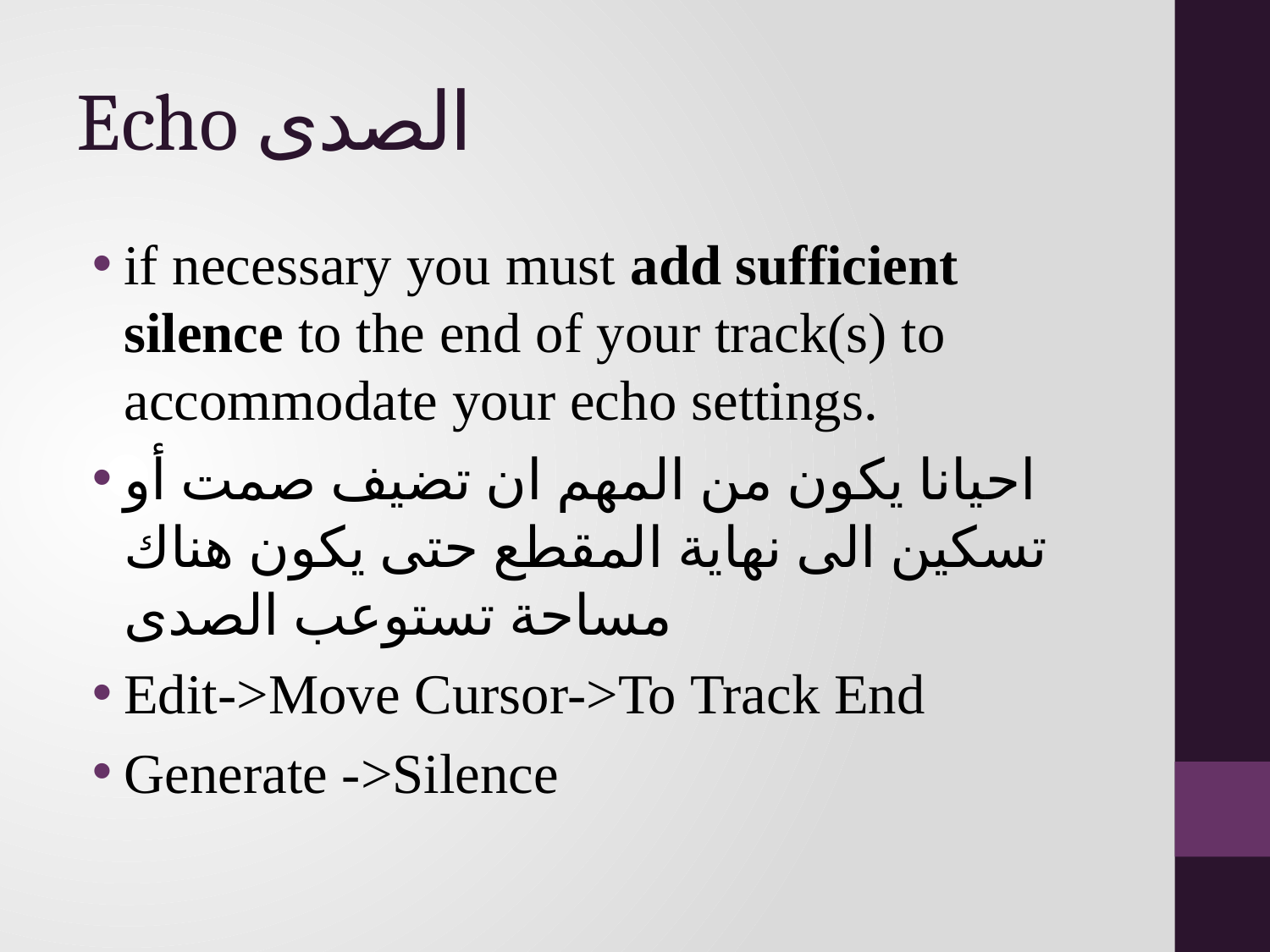

# Echo الصدى
if necessary you must add sufficient silence to the end of your track(s) to accommodate your echo settings.
احيانا يكون من المهم ان تضيف صمت أو تسكين الى نهاية المقطع حتى يكون هناك مساحة تستوعب الصدى
Edit->Move Cursor->To Track End
Generate ->Silence